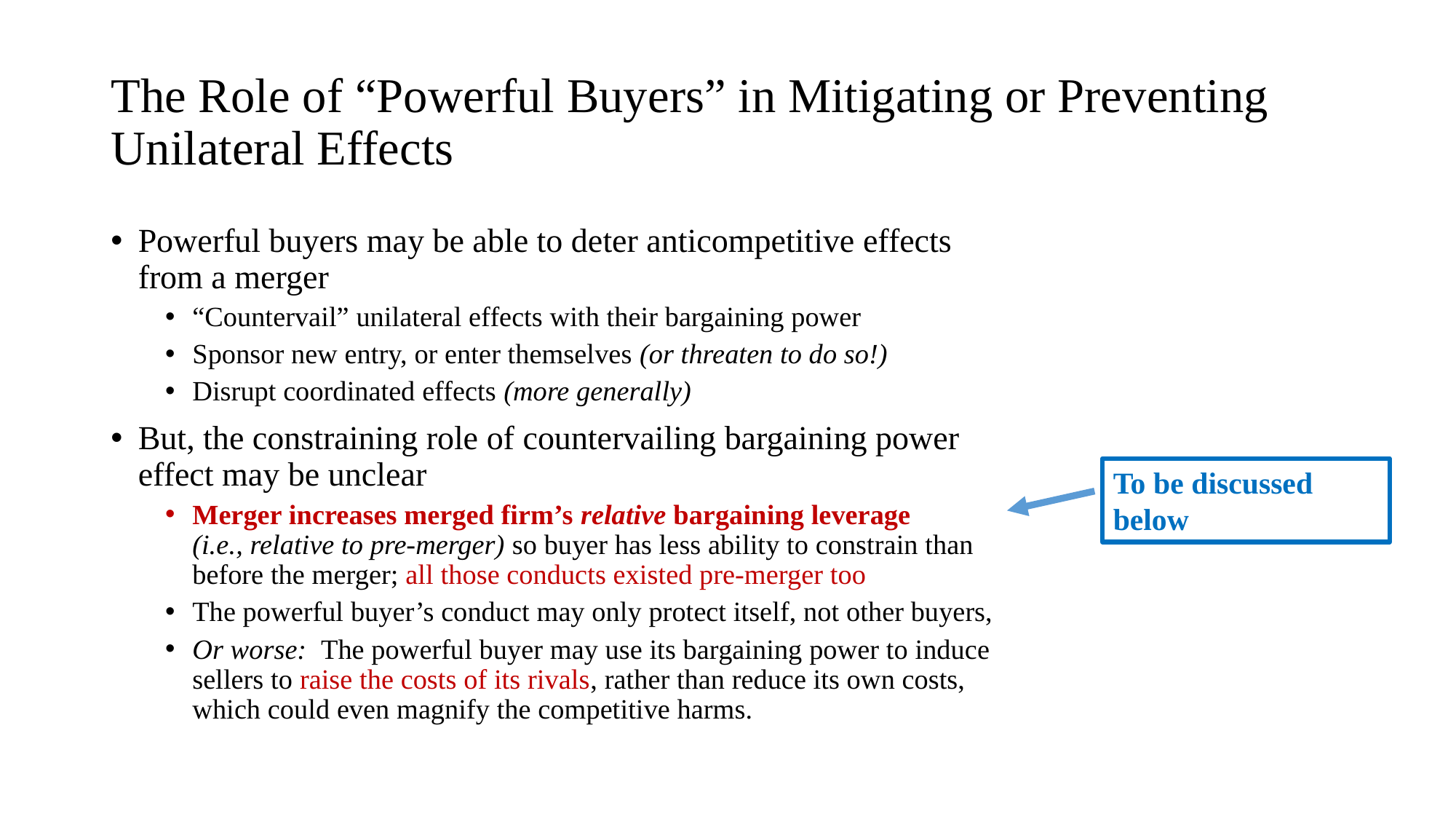

# The Role of “Powerful Buyers” in Mitigating or Preventing Unilateral Effects
Powerful buyers may be able to deter anticompetitive effects from a merger
“Countervail” unilateral effects with their bargaining power
Sponsor new entry, or enter themselves (or threaten to do so!)
Disrupt coordinated effects (more generally)
But, the constraining role of countervailing bargaining power effect may be unclear
Merger increases merged firm’s relative bargaining leverage
(i.e., relative to pre-merger) so buyer has less ability to constrain than before the merger; all those conducts existed pre-merger too
The powerful buyer’s conduct may only protect itself, not other buyers,
Or worse:  The powerful buyer may use its bargaining power to induce sellers to raise the costs of its rivals, rather than reduce its own costs, which could even magnify the competitive harms.
To be discussed below